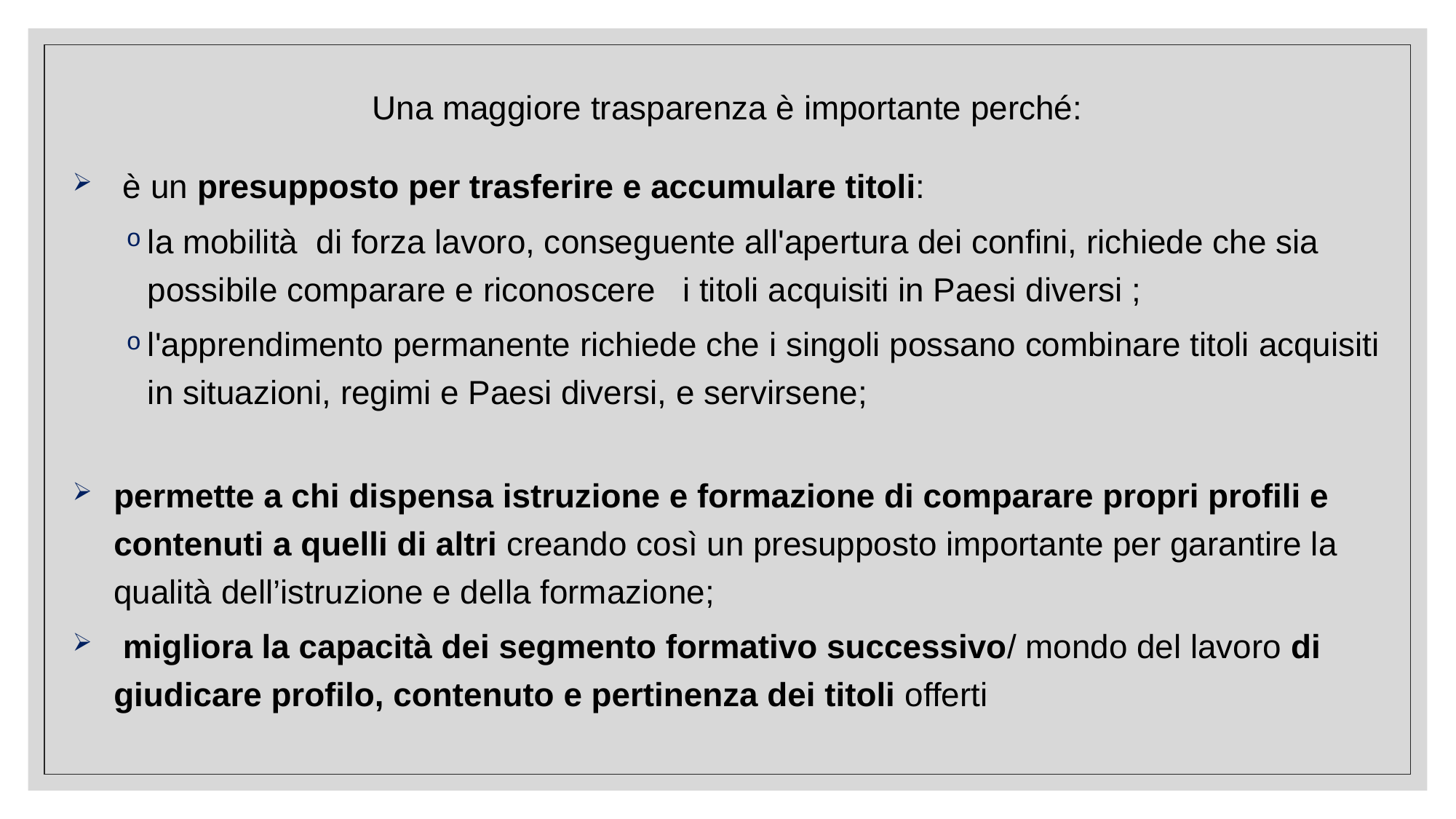

Una maggiore trasparenza è importante perché:

 è un presupposto per trasferire e accumulare titoli:
la mobilità  di forza lavoro, conseguente all'apertura dei confini, richiede che sia possibile comparare e riconoscere 	i titoli acquisiti in Paesi diversi ;
l'apprendimento permanente richiede che i singoli possano combinare titoli acquisiti in situazioni, regimi e Paesi diversi, e servirsene;

permette a chi dispensa istruzione e formazione di comparare propri profili e contenuti a quelli di altri creando così un presupposto importante per garantire la qualità dell’istruzione e della formazione;
 migliora la capacità dei segmento formativo successivo/ mondo del lavoro di giudicare profilo, contenuto e pertinenza dei titoli offerti